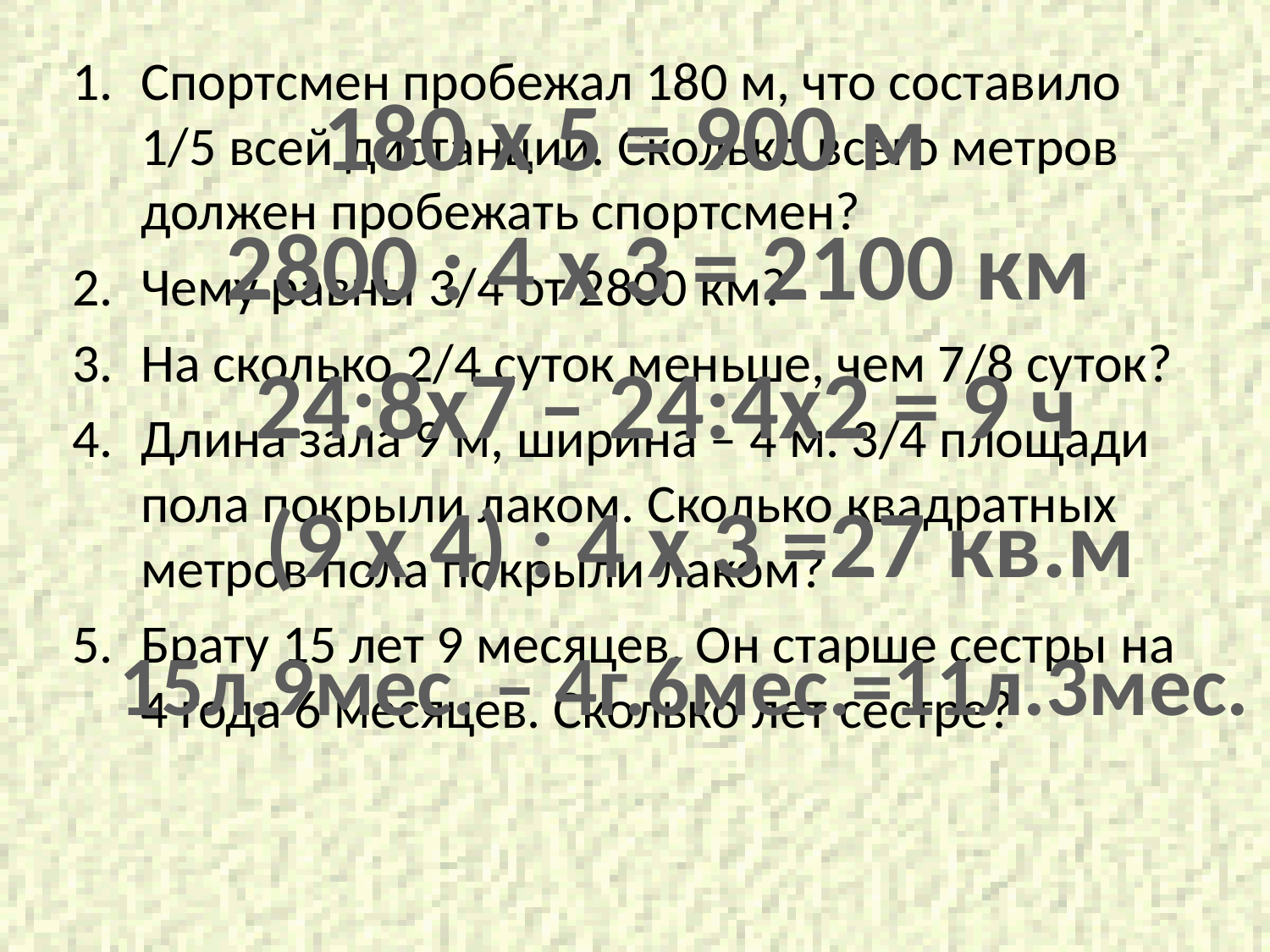

Спортсмен пробежал 180 м, что составило 1/5 всей дистанции. Сколько всего метров должен пробежать спортсмен?
Чему равны 3/4 от 2800 км?
На сколько 2/4 суток меньше, чем 7/8 суток?
Длина зала 9 м, ширина – 4 м. 3/4 площади пола покрыли лаком. Сколько квадратных метров пола покрыли лаком?
Брату 15 лет 9 месяцев. Он старше сестры на 4 года 6 месяцев. Сколько лет сестре?
180 х 5 = 900 м
2800 : 4 х 3 = 2100 км
24:8х7 – 24:4х2 = 9 ч
(9 х 4) : 4 х 3 =27 кв.м
15л.9мес. – 4г.6мес.=11л.3мес.